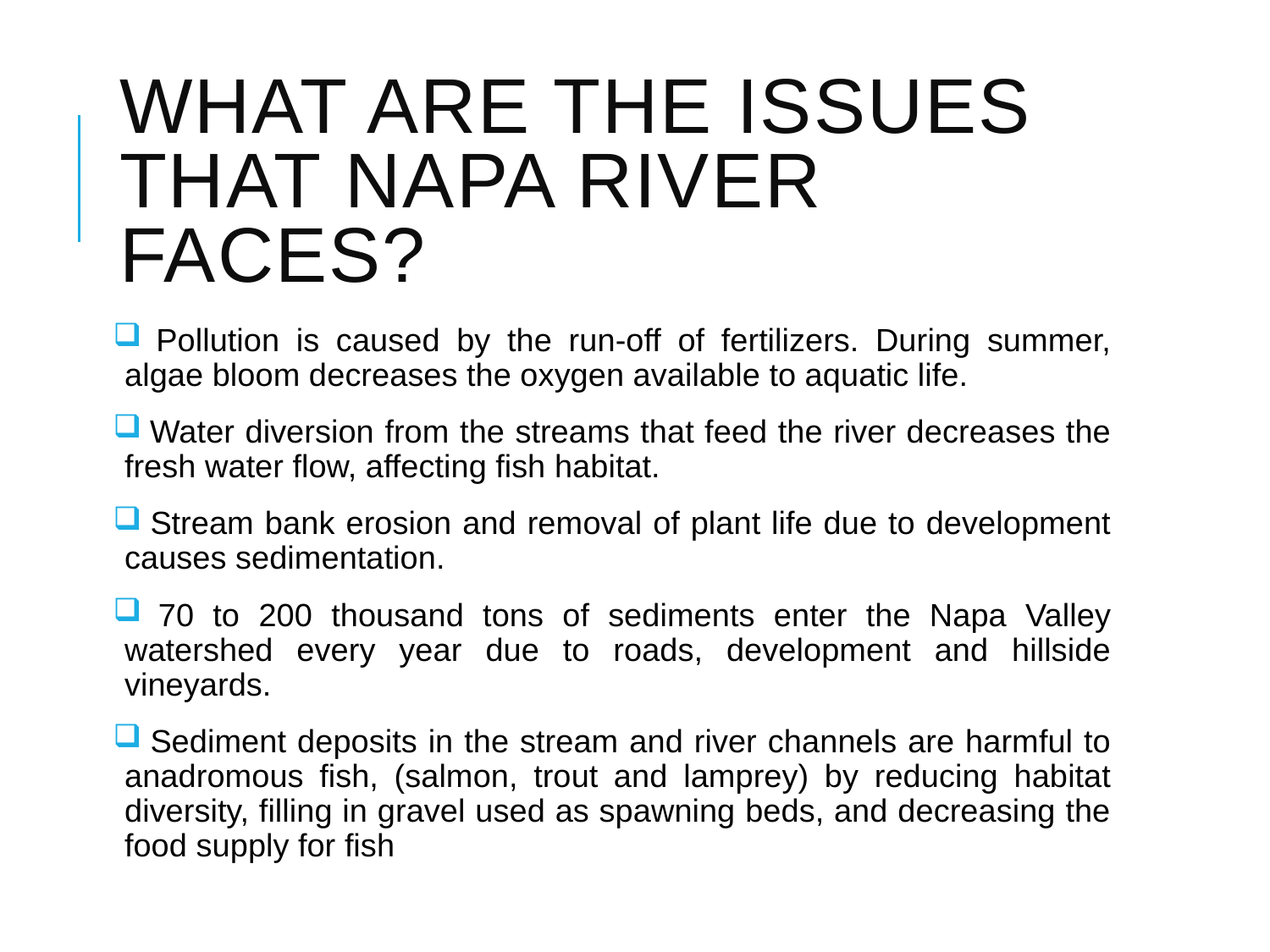

# What are the issues that napa river faces?
 Pollution is caused by the run-off of fertilizers. During summer, algae bloom decreases the oxygen available to aquatic life.
 Water diversion from the streams that feed the river decreases the fresh water flow, affecting fish habitat.
 Stream bank erosion and removal of plant life due to development causes sedimentation.
 70 to 200 thousand tons of sediments enter the Napa Valley watershed every year due to roads, development and hillside vineyards.
 Sediment deposits in the stream and river channels are harmful to anadromous fish, (salmon, trout and lamprey) by reducing habitat diversity, filling in gravel used as spawning beds, and decreasing the food supply for fish